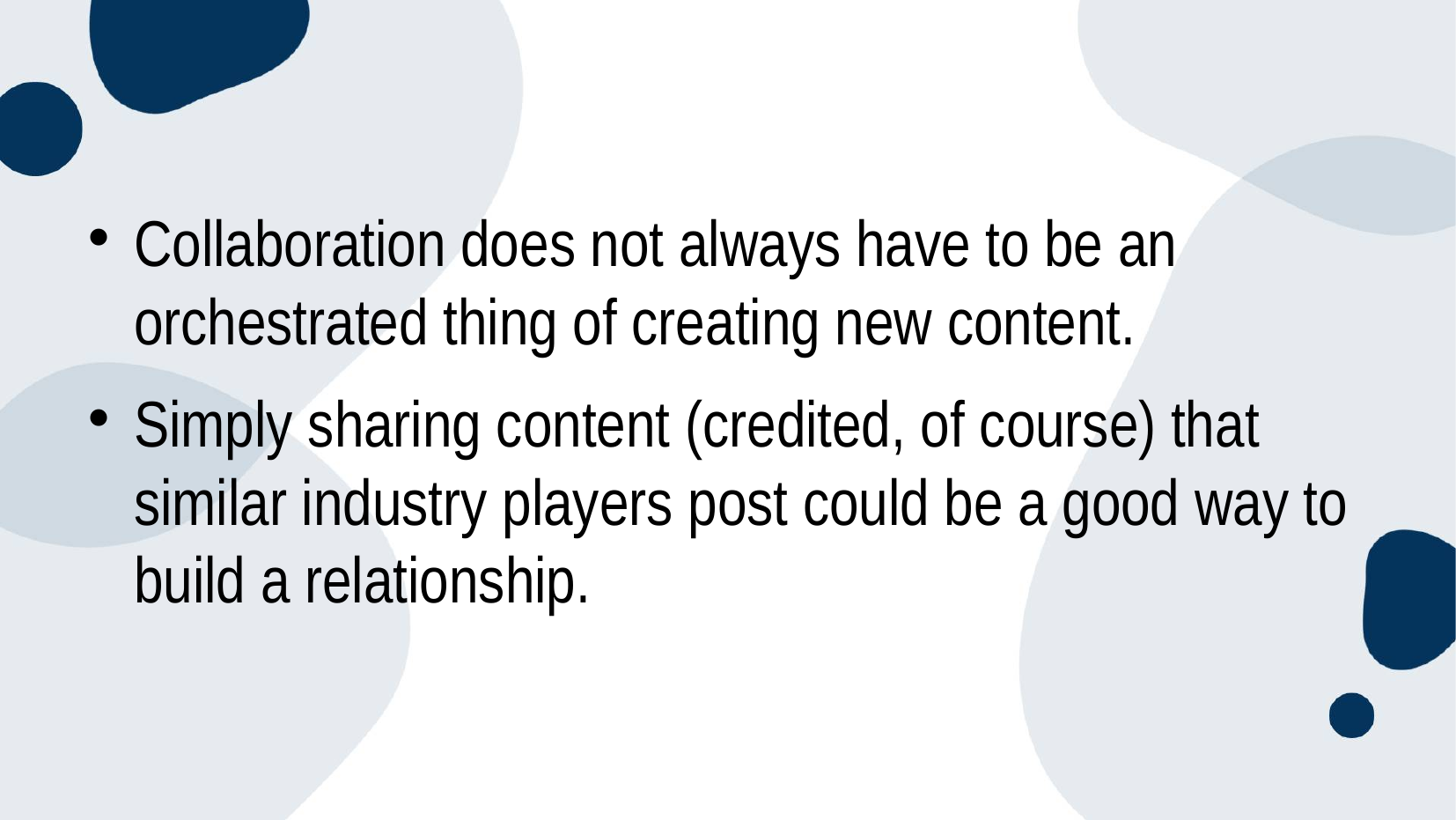

Collaboration does not always have to be an orchestrated thing of creating new content.
Simply sharing content (credited, of course) that similar industry players post could be a good way to build a relationship.